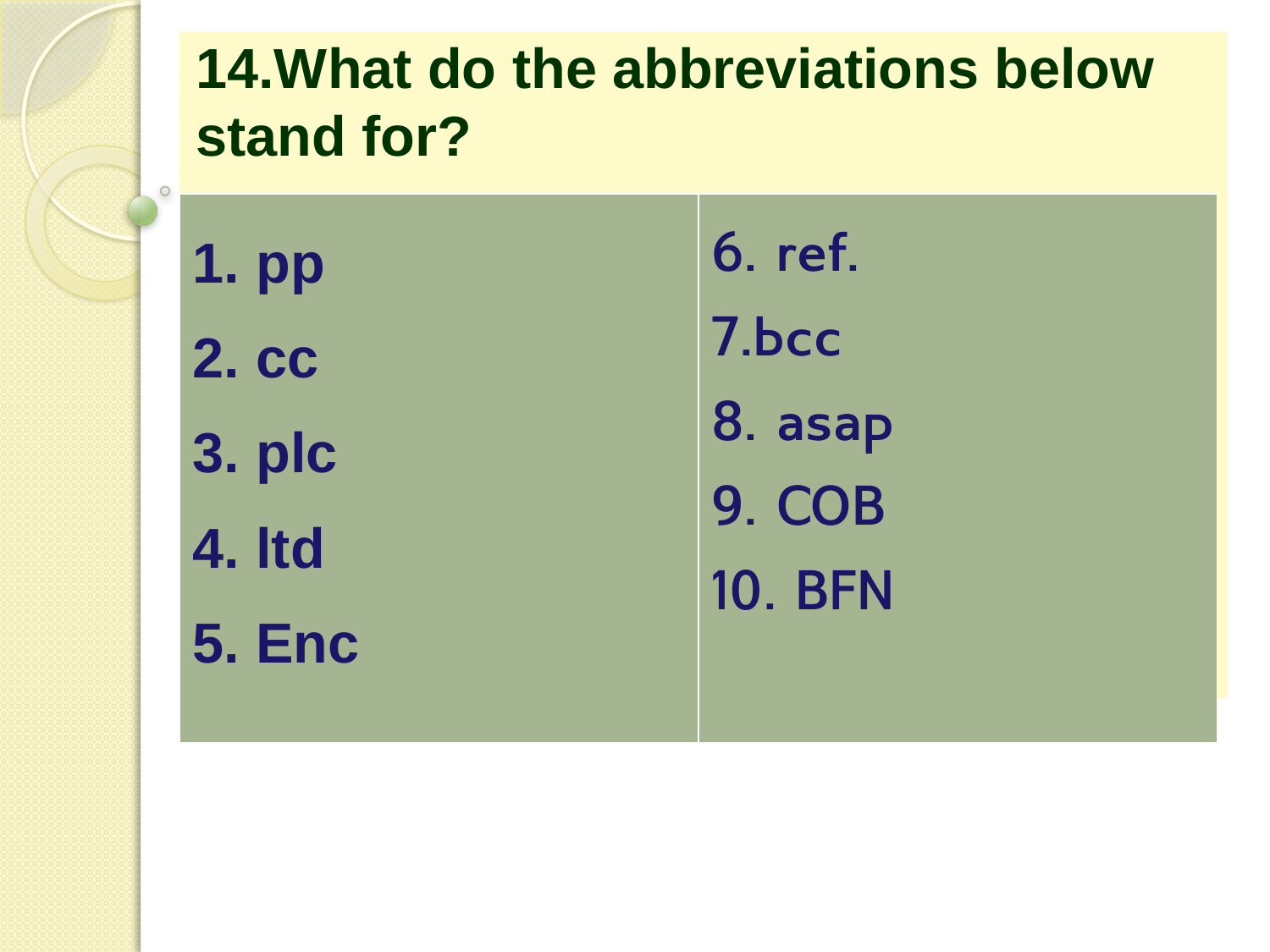

14.What do the abbreviations below stand for?

| pp cc plc ltd Enc | 6. ref. 7.bcc 8. asap 9. COB 10. BFN |
| --- | --- |